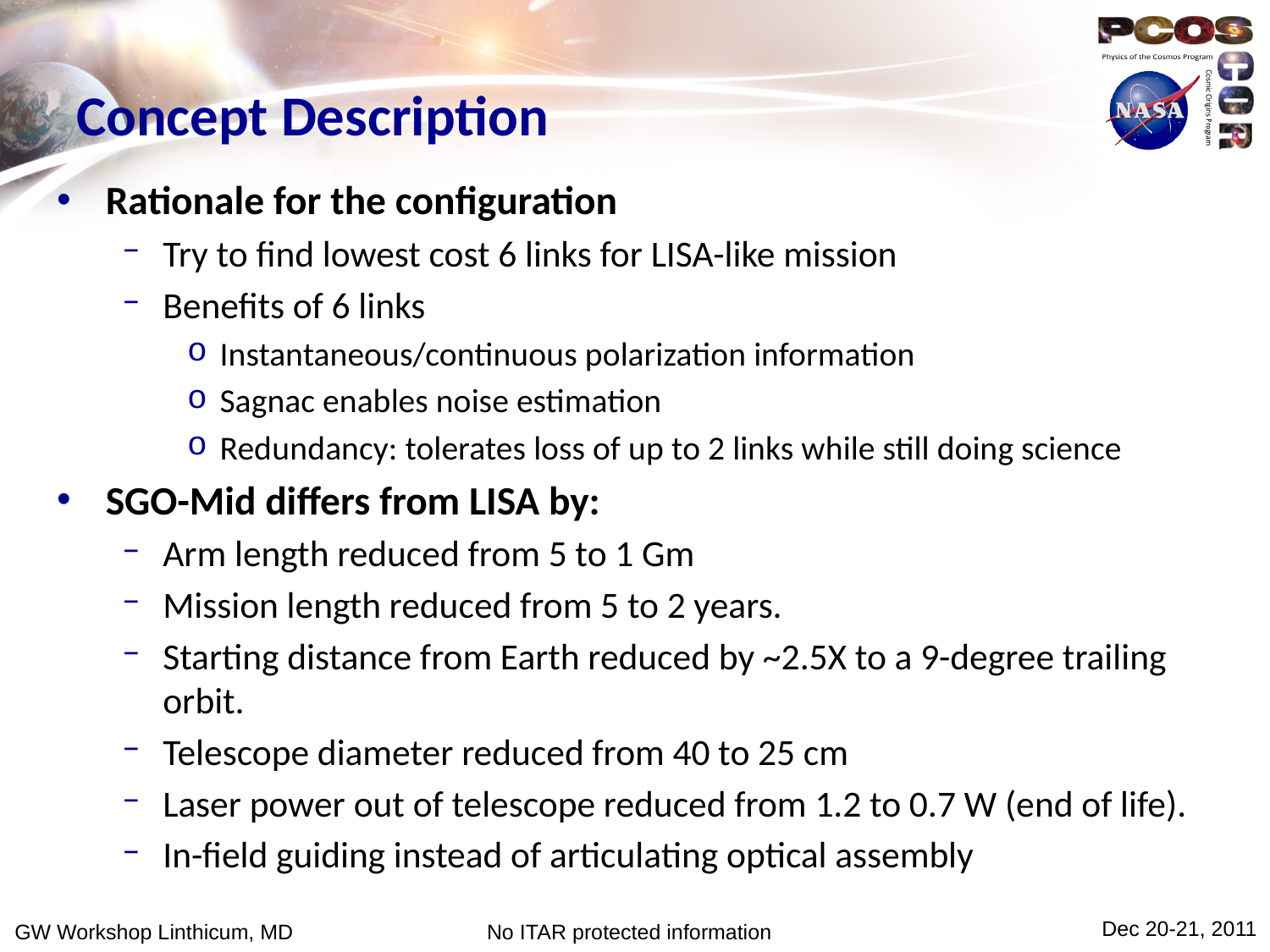

# Concept Description
Rationale for the configuration
Try to find lowest cost 6 links for LISA-like mission
Benefits of 6 links
Instantaneous/continuous polarization information
Sagnac enables noise estimation
Redundancy: tolerates loss of up to 2 links while still doing science
SGO-Mid differs from LISA by:
Arm length reduced from 5 to 1 Gm
Mission length reduced from 5 to 2 years.
Starting distance from Earth reduced by ~2.5X to a 9-degree trailing orbit.
Telescope diameter reduced from 40 to 25 cm
Laser power out of telescope reduced from 1.2 to 0.7 W (end of life).
In-field guiding instead of articulating optical assembly